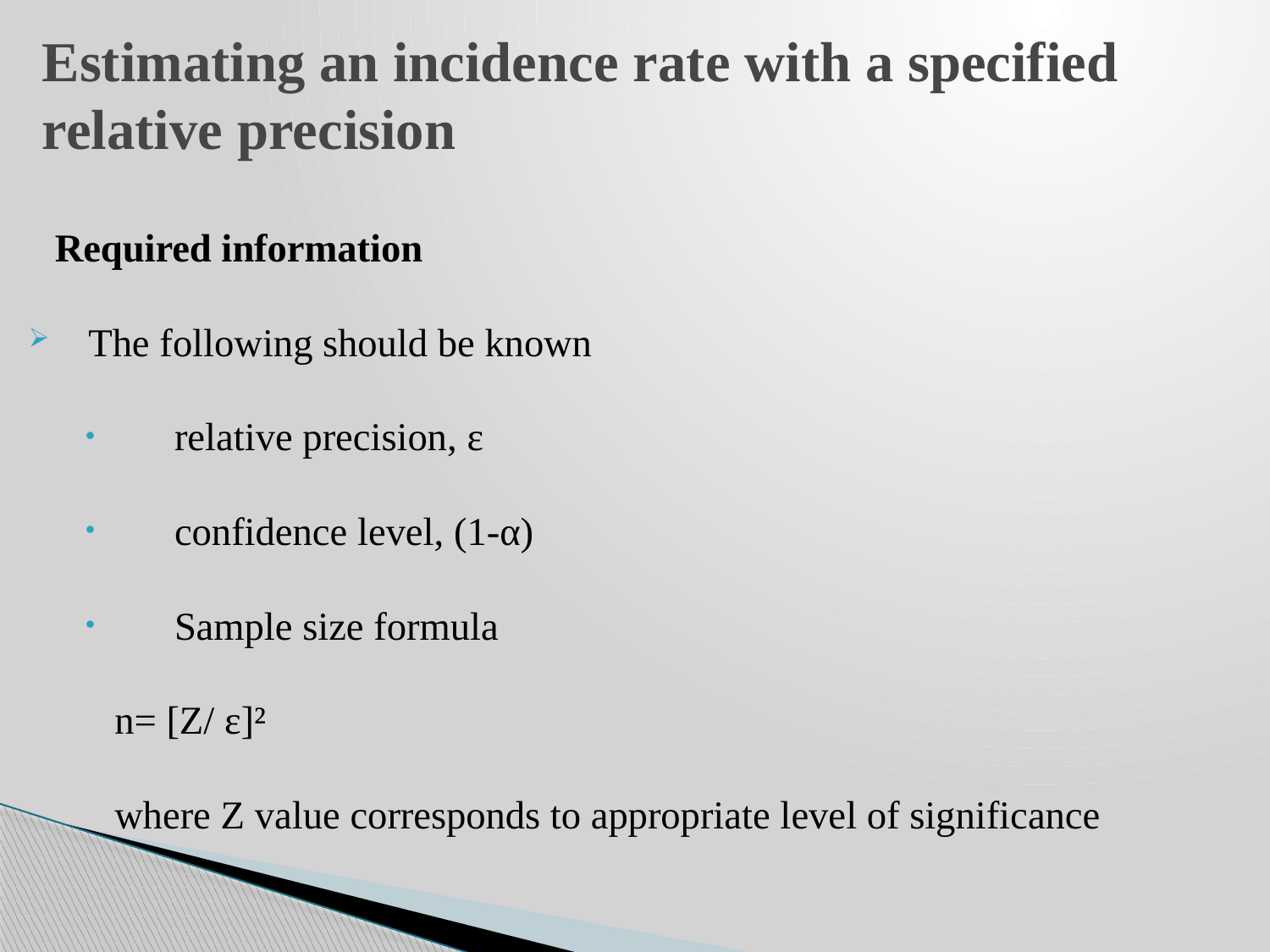

# Estimating an incidence rate with a specified relative precision
Required information
The following should be known
relative precision, ε
confidence level, (1-α)
Sample size formula
		n= [Z/ ε]²
	where Z value corresponds to appropriate level of significance